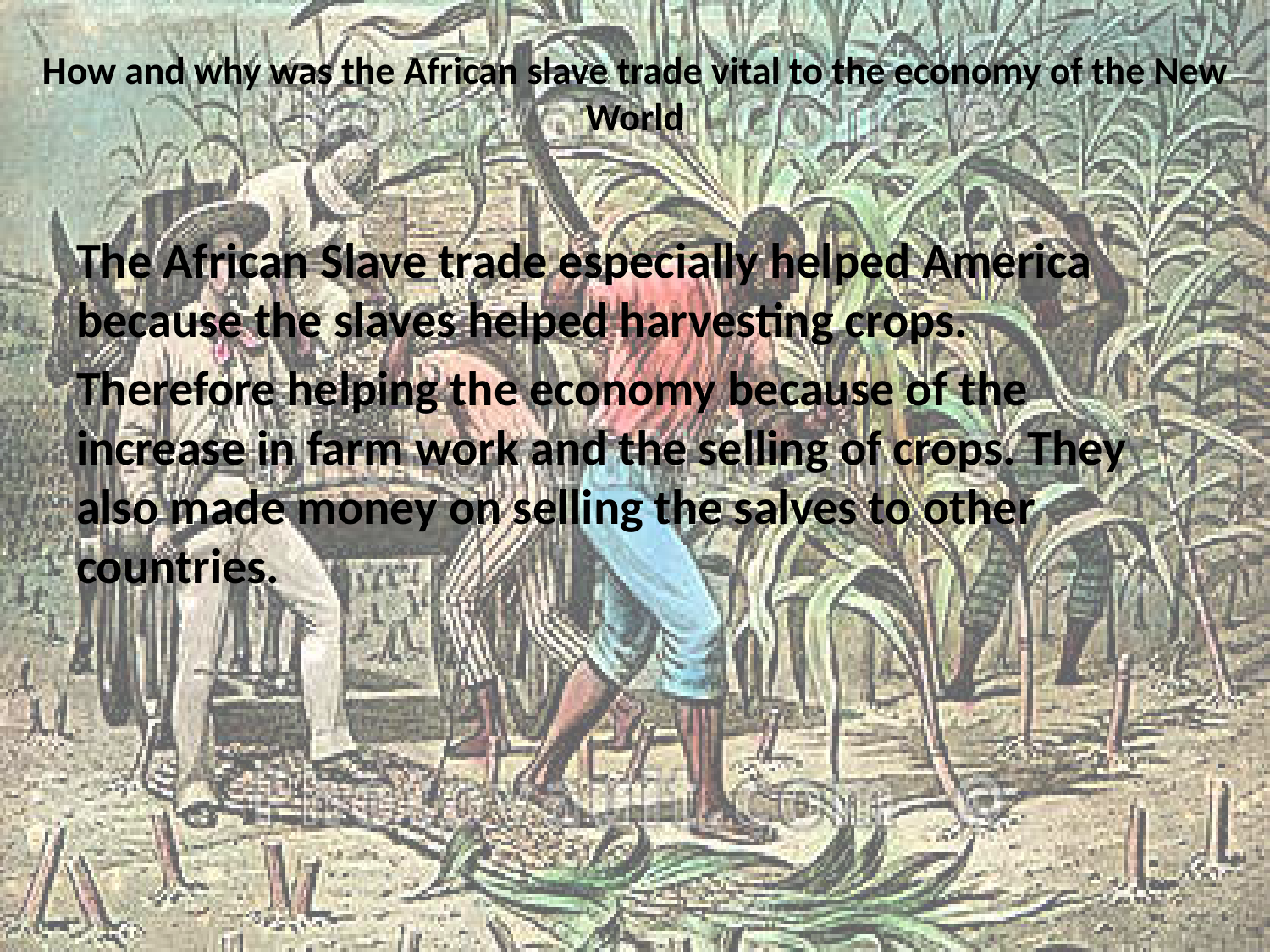

# How and why was the African slave trade vital to the economy of the New World
‍The African Slave trade especially helped America because the slaves helped harvesting crops.
Therefore helping the economy because of the increase in farm work and the selling of crops. They also made money on selling the salves to other countries.